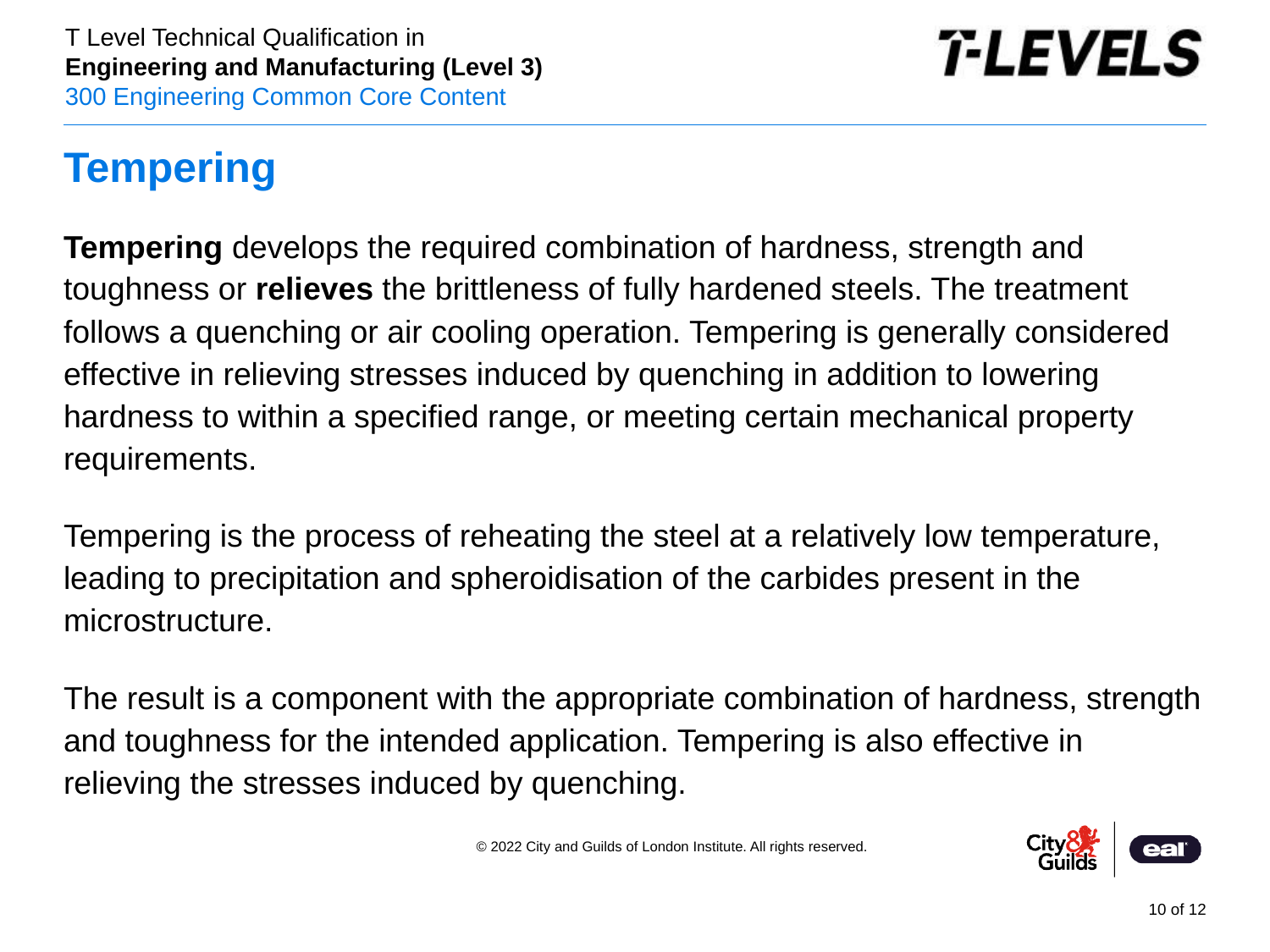

# Tempering
Tempering develops the required combination of hardness, strength and toughness or relieves the brittleness of fully hardened steels. The treatment follows a quenching or air cooling operation. Tempering is generally considered effective in relieving stresses induced by quenching in addition to lowering hardness to within a specified range, or meeting certain mechanical property requirements.
Tempering is the process of reheating the steel at a relatively low temperature, leading to precipitation and spheroidisation of the carbides present in the microstructure.
The result is a component with the appropriate combination of hardness, strength and toughness for the intended application. Tempering is also effective in relieving the stresses induced by quenching.